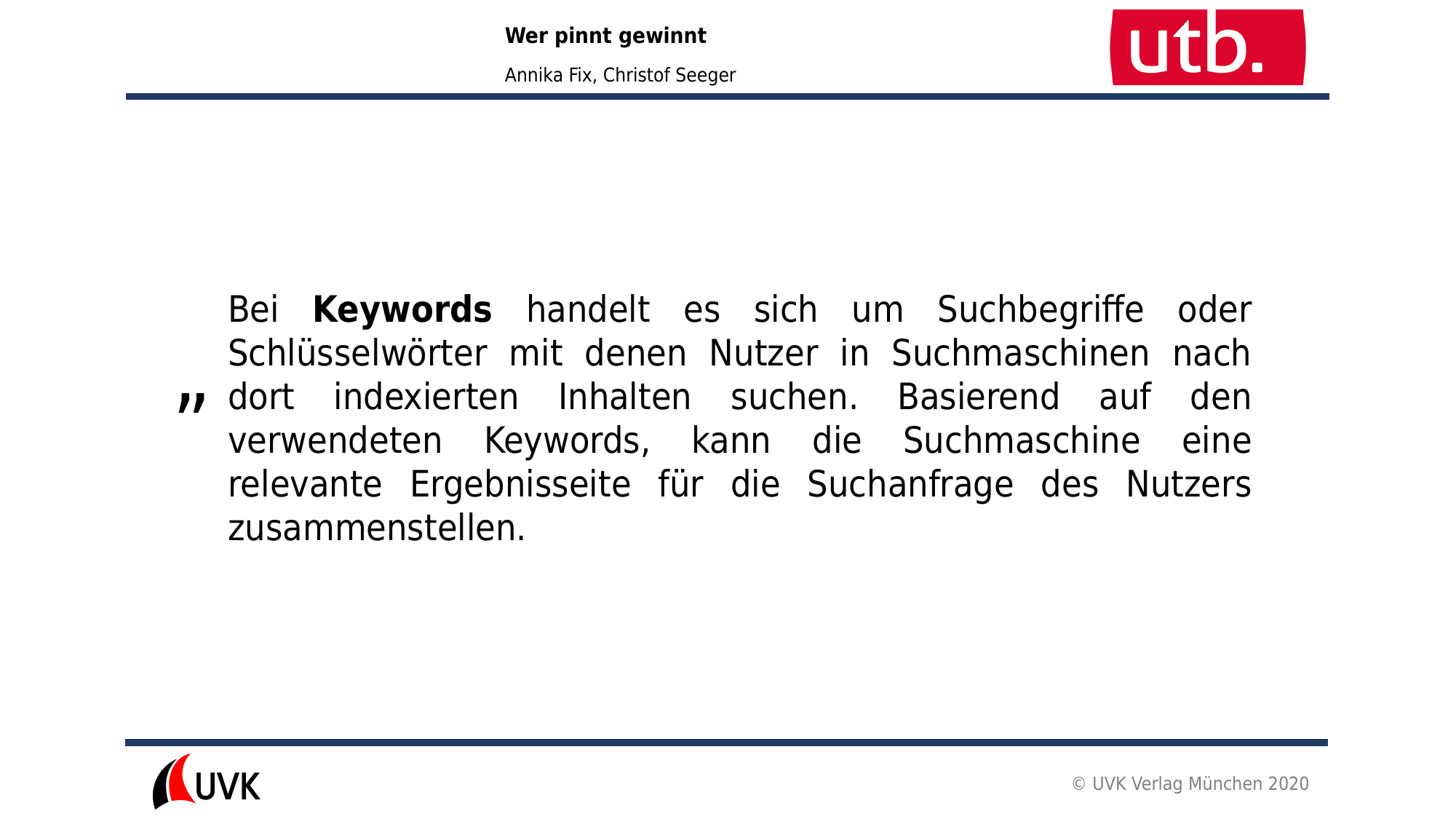

Bei Keywords handelt es sich um Suchbegriffe oder Schlüsselwörter mit denen Nutzer in Suchmaschinen nach dort indexierten Inhalten suchen. Basierend auf den verwendeten Keywords, kann die Suchmaschine eine relevante Ergebnisseite für die Suchanfrage des Nutzers zusammenstellen.
„